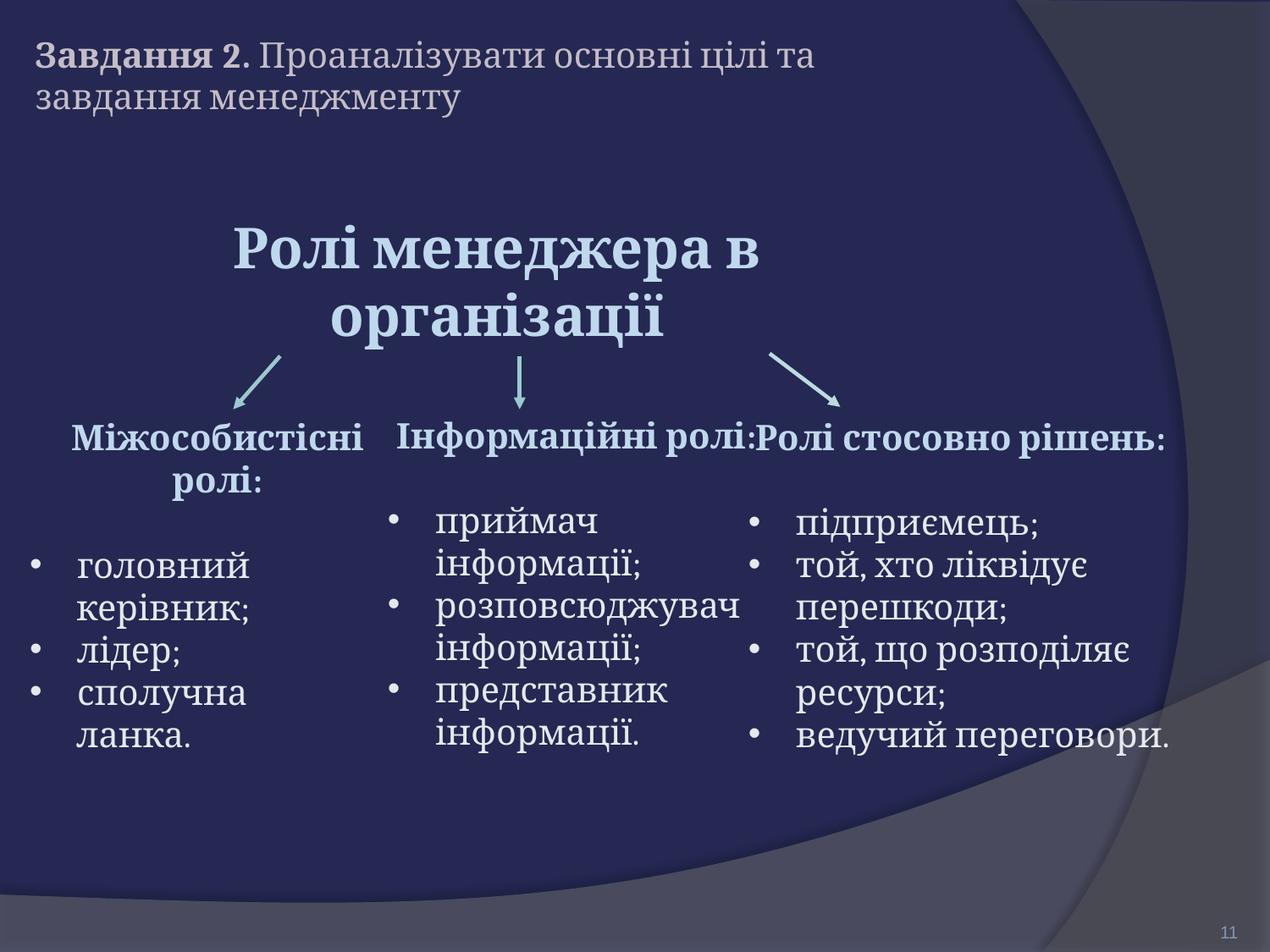

Завдання 2. Проаналізувати основні цілі та завдання менеджменту

Ролі менеджера в організації
Інформаційні ролі:

приймач інформації;
розповсюджувач інформації;
представник інформації.
Міжособистісні ролі:

головний
      керівник;
лідер;
сполучна
      ланка.
Ролі стосовно рішень:

підприємець;
той, хто ліквідує перешкоди;
той, що розподіляє ресурси;
ведучий переговори.
11